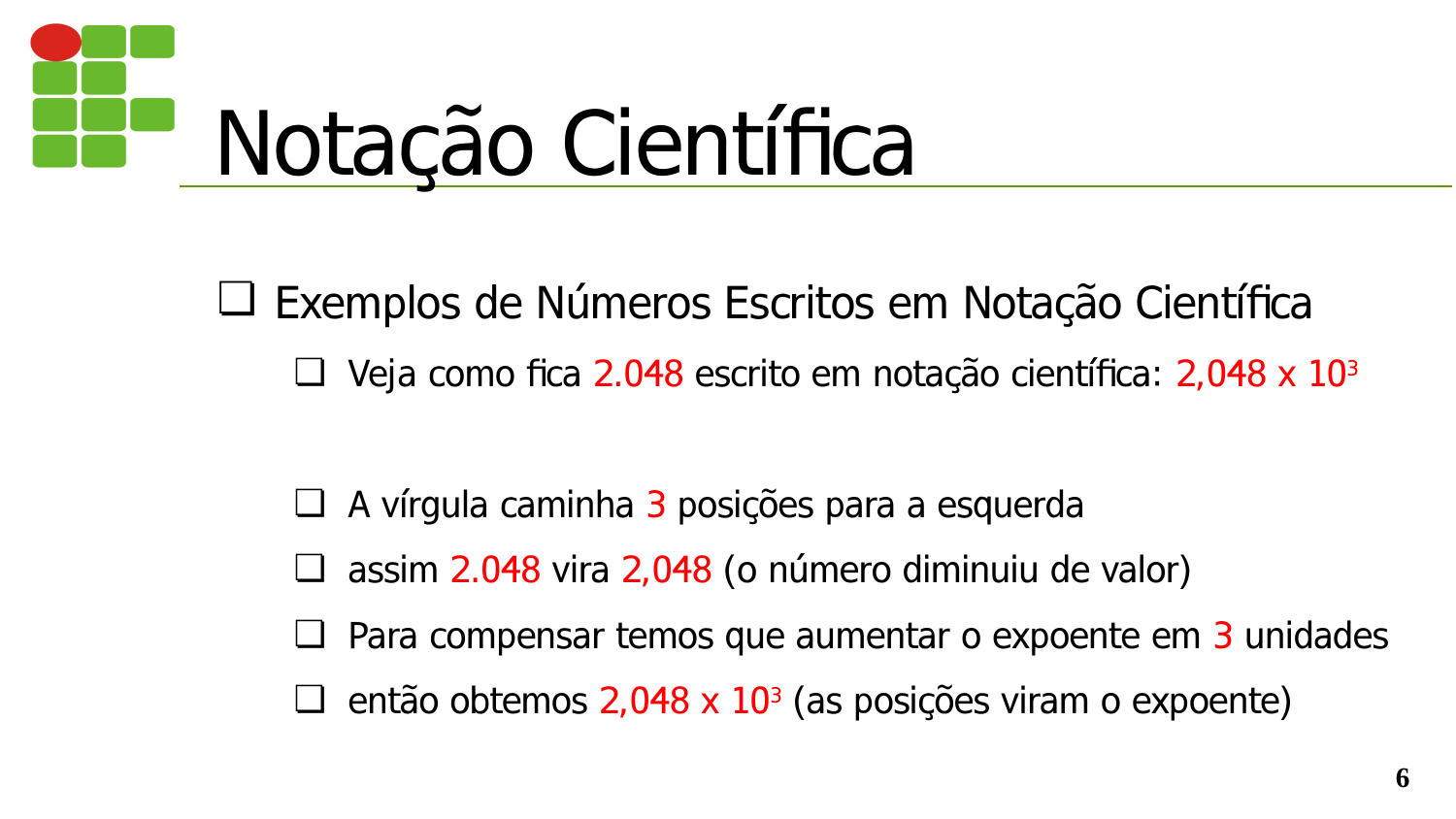

# Notação Científica
Exemplos de Números Escritos em Notação Científica
Veja como fica 2.048 escrito em notação científica: 2,048 x 103

A vírgula caminha 3 posições para a esquerda
assim 2.048 vira 2,048 (o número diminuiu de valor)
Para compensar temos que aumentar o expoente em 3 unidades
então obtemos 2,048 x 103 (as posições viram o expoente)
6